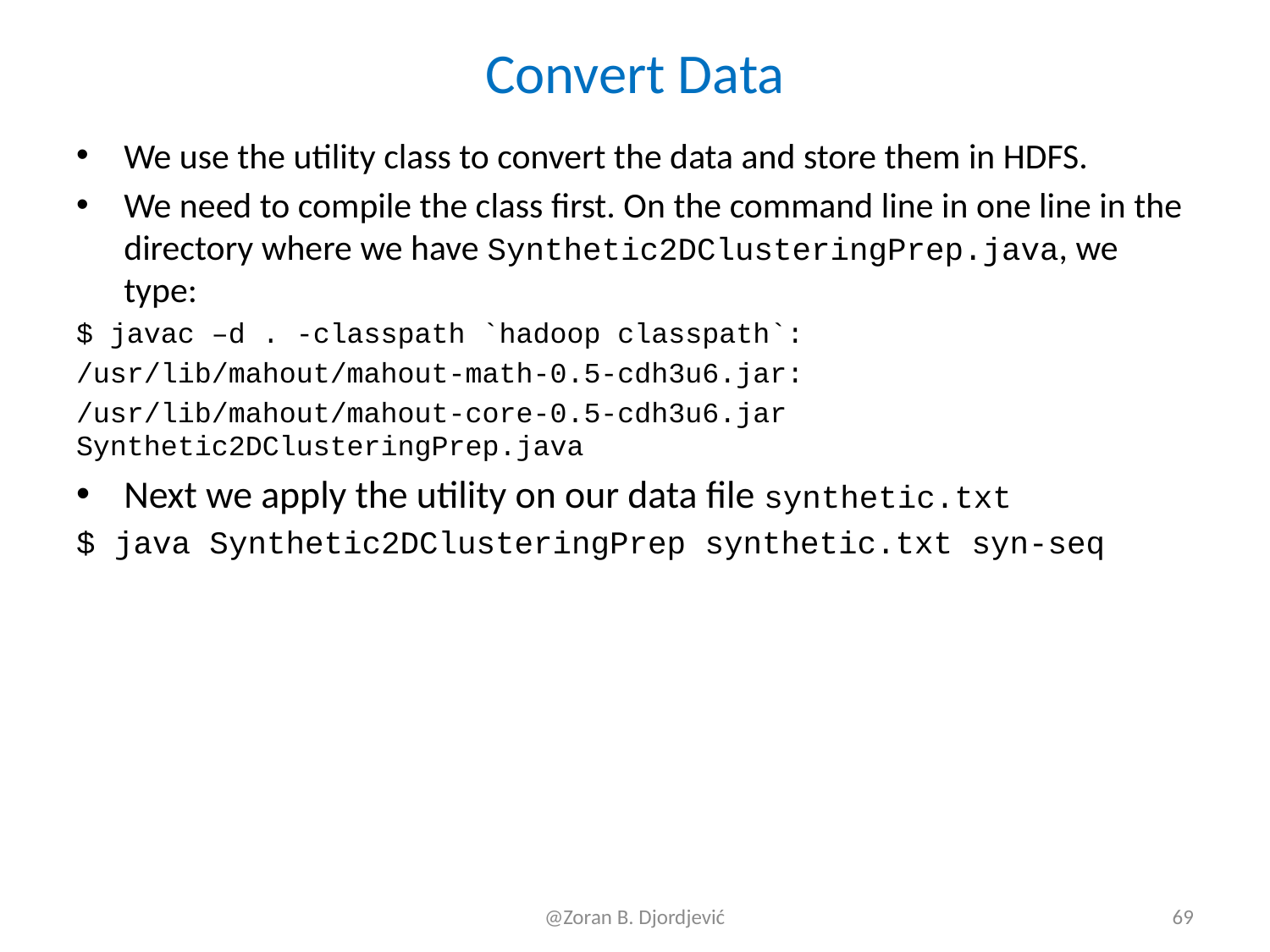

# Convert Data
We use the utility class to convert the data and store them in HDFS.
We need to compile the class first. On the command line in one line in the directory where we have Synthetic2DClusteringPrep.java, we type:
$ javac –d . -classpath `hadoop classpath`:
/usr/lib/mahout/mahout-math-0.5-cdh3u6.jar:
/usr/lib/mahout/mahout-core-0.5-cdh3u6.jar  Synthetic2DClusteringPrep.java
Next we apply the utility on our data file synthetic.txt
$ java Synthetic2DClusteringPrep synthetic.txt syn-seq

@Zoran B. Djordjević
69